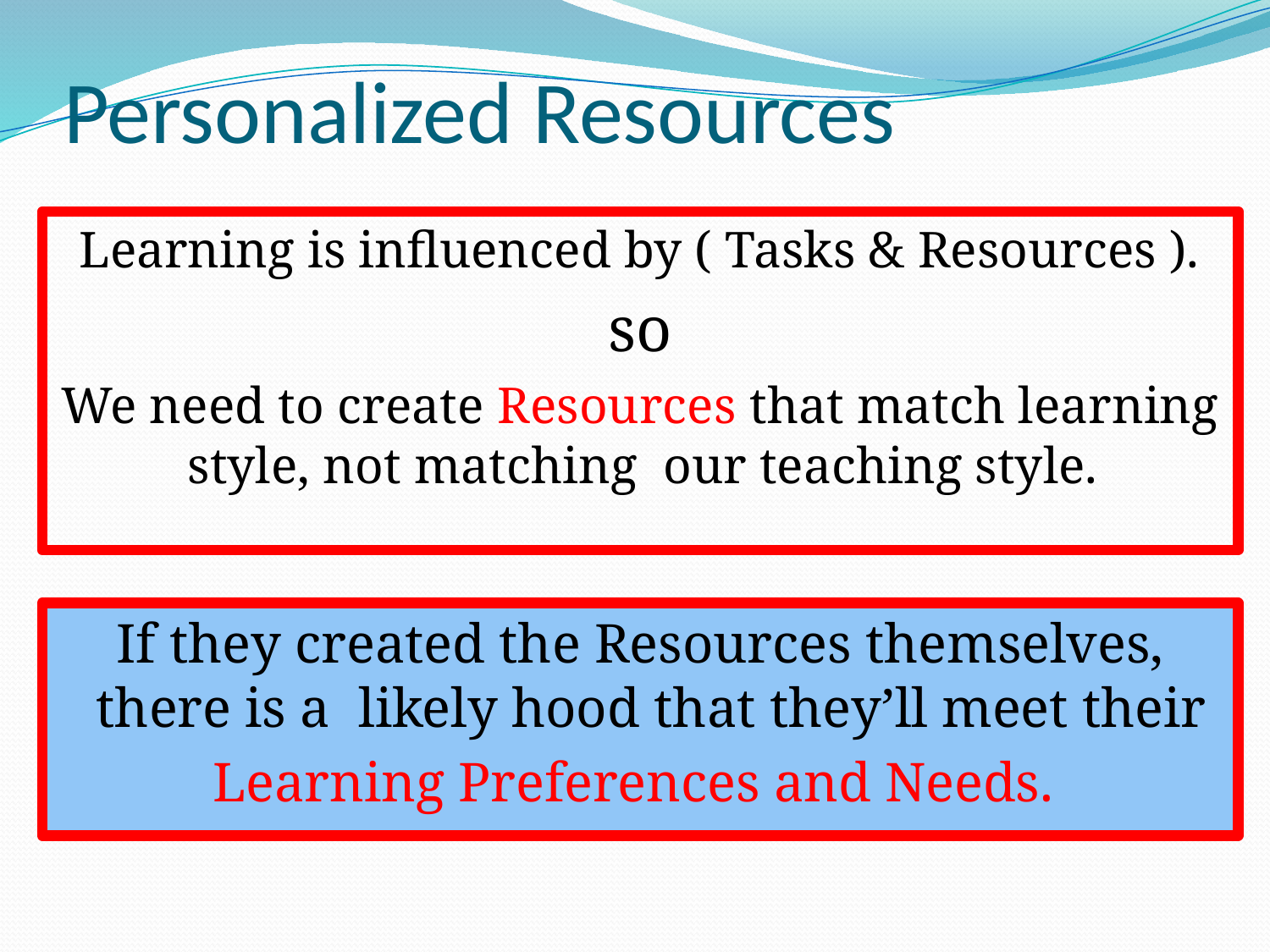

# Personalized Resources
Learning is influenced by ( Tasks & Resources ).
so
We need to create Resources that match learning style, not matching  our teaching style.
If they created the Resources themselves, there is a  likely hood that they’ll meet their
Learning Preferences and Needs.